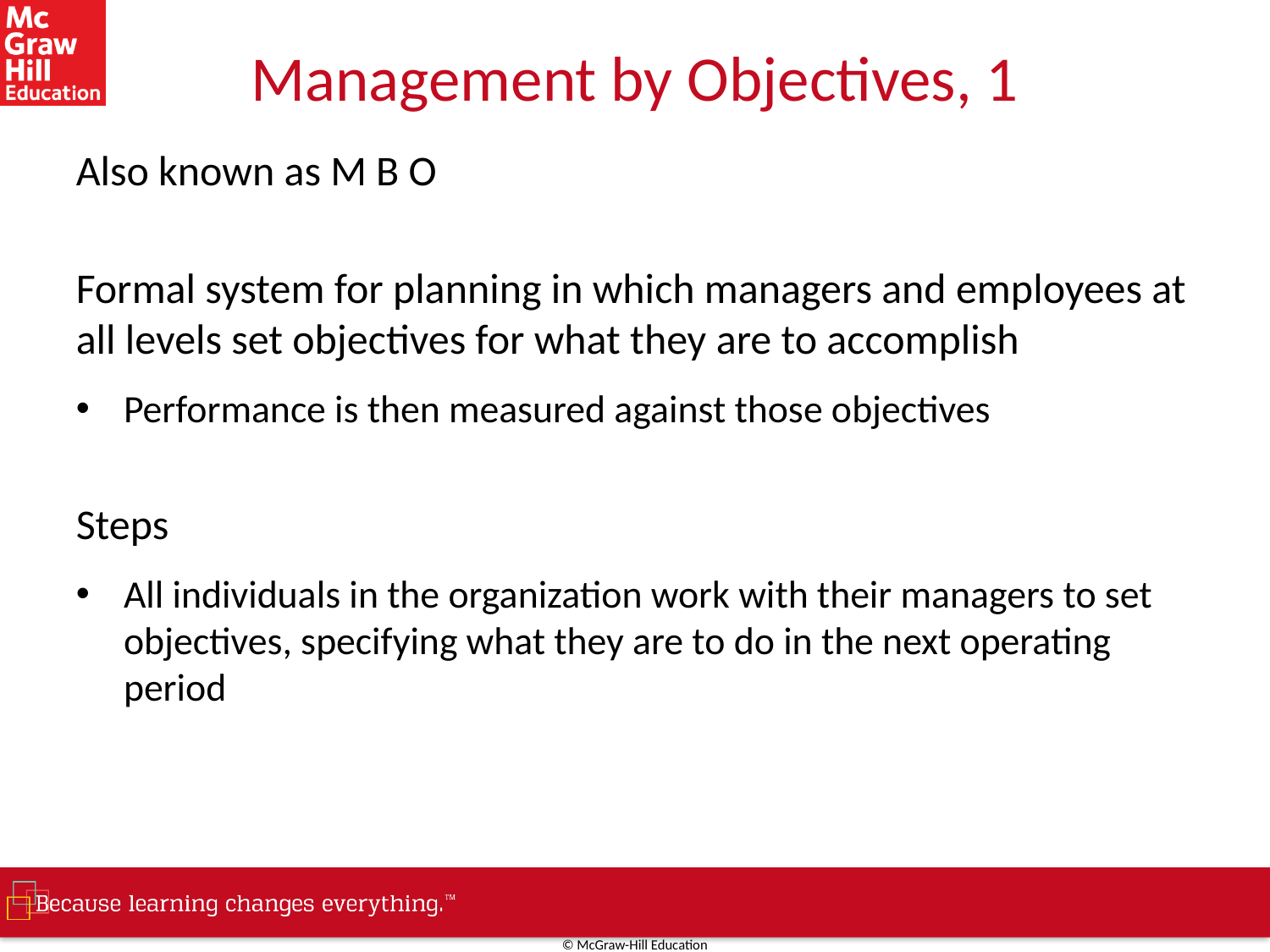

# Management by Objectives, 1
Also known as M B O

Formal system for planning in which managers and employees at all levels set objectives for what they are to accomplish
Performance is then measured against those objectives

Steps
All individuals in the organization work with their managers to set objectives, specifying what they are to do in the next operating period